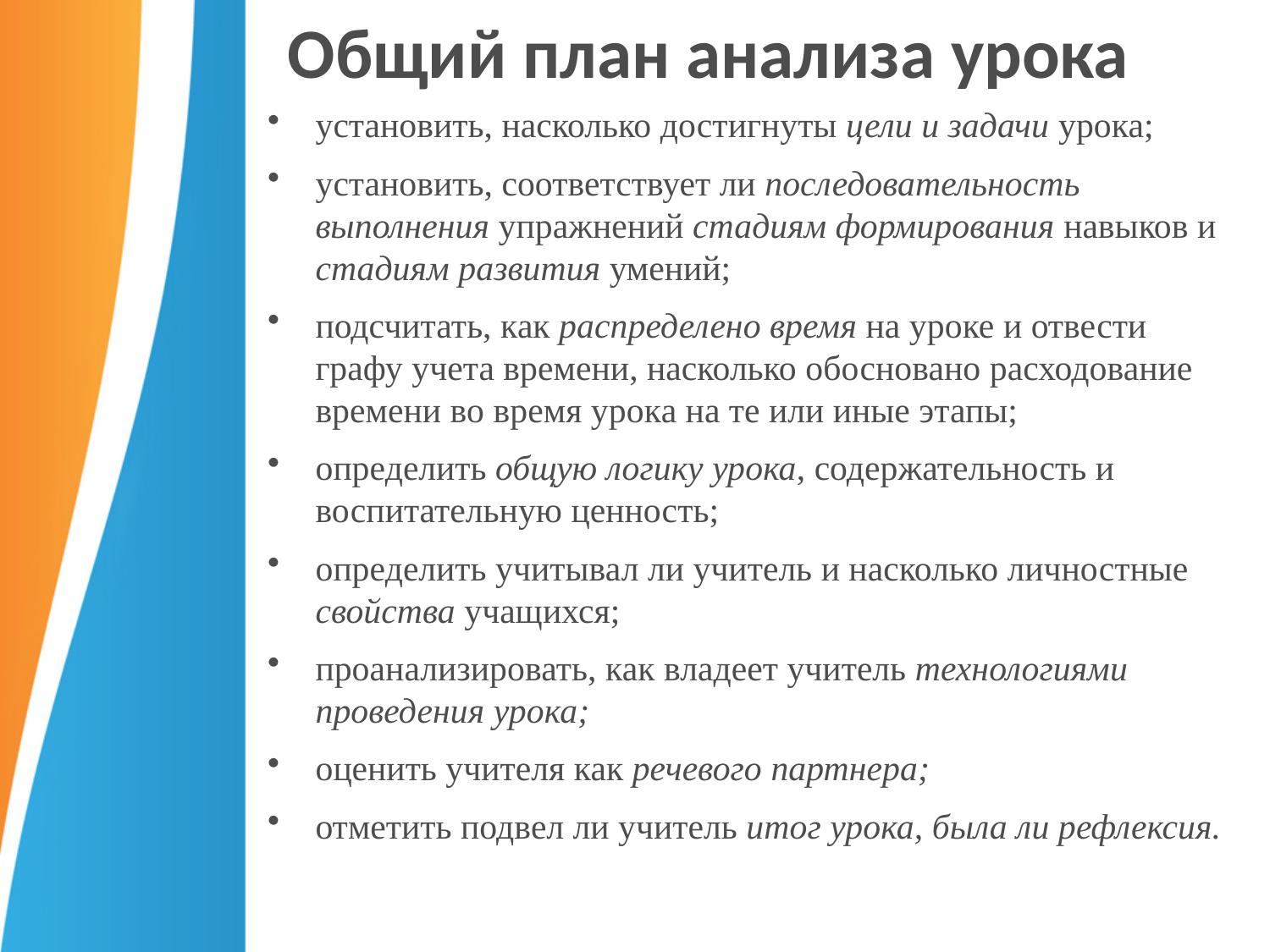

# Общий план анализа урока
установить, насколько достигнуты цели и задачи урока;
установить, соответствует ли последовательность выполнения упражнений стадиям формирования навыков и стадиям развития умений;
подсчитать, как распределено время на уроке и отвести графу учета времени, насколько обосновано расходование времени во время урока на те или иные этапы;
определить общую логику урока, содержательность и воспитательную ценность;
определить учитывал ли учитель и насколько личностные свойства учащихся;
проанализировать, как владеет учитель технологиями проведения урока;
оценить учителя как речевого партнера;
отметить подвел ли учитель итог урока, была ли рефлексия.